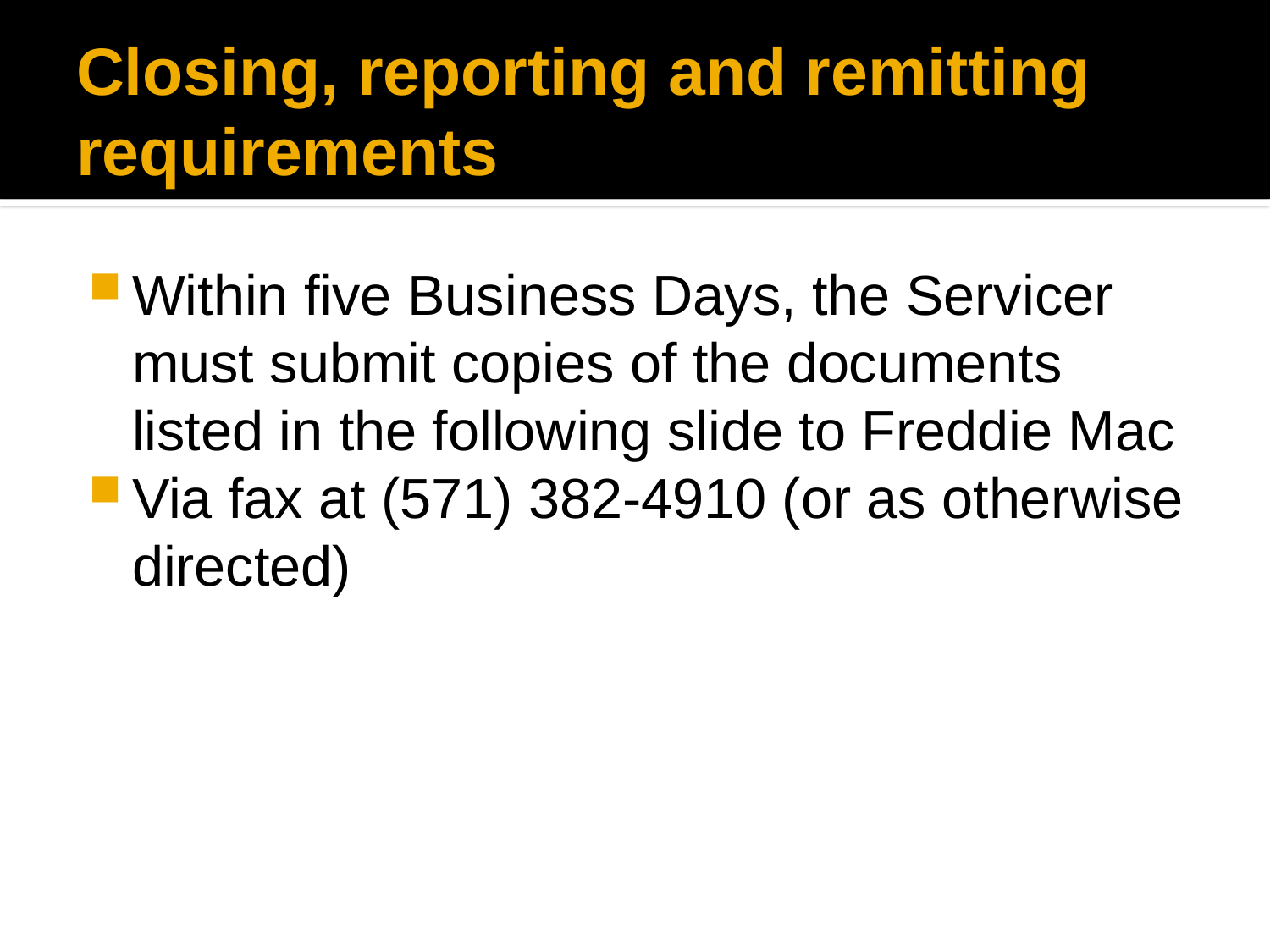

# Closing, reporting and remitting requirements
Within five Business Days, the Servicer must submit copies of the documents listed in the following slide to Freddie Mac
Via fax at (571) 382-4910 (or as otherwise directed)